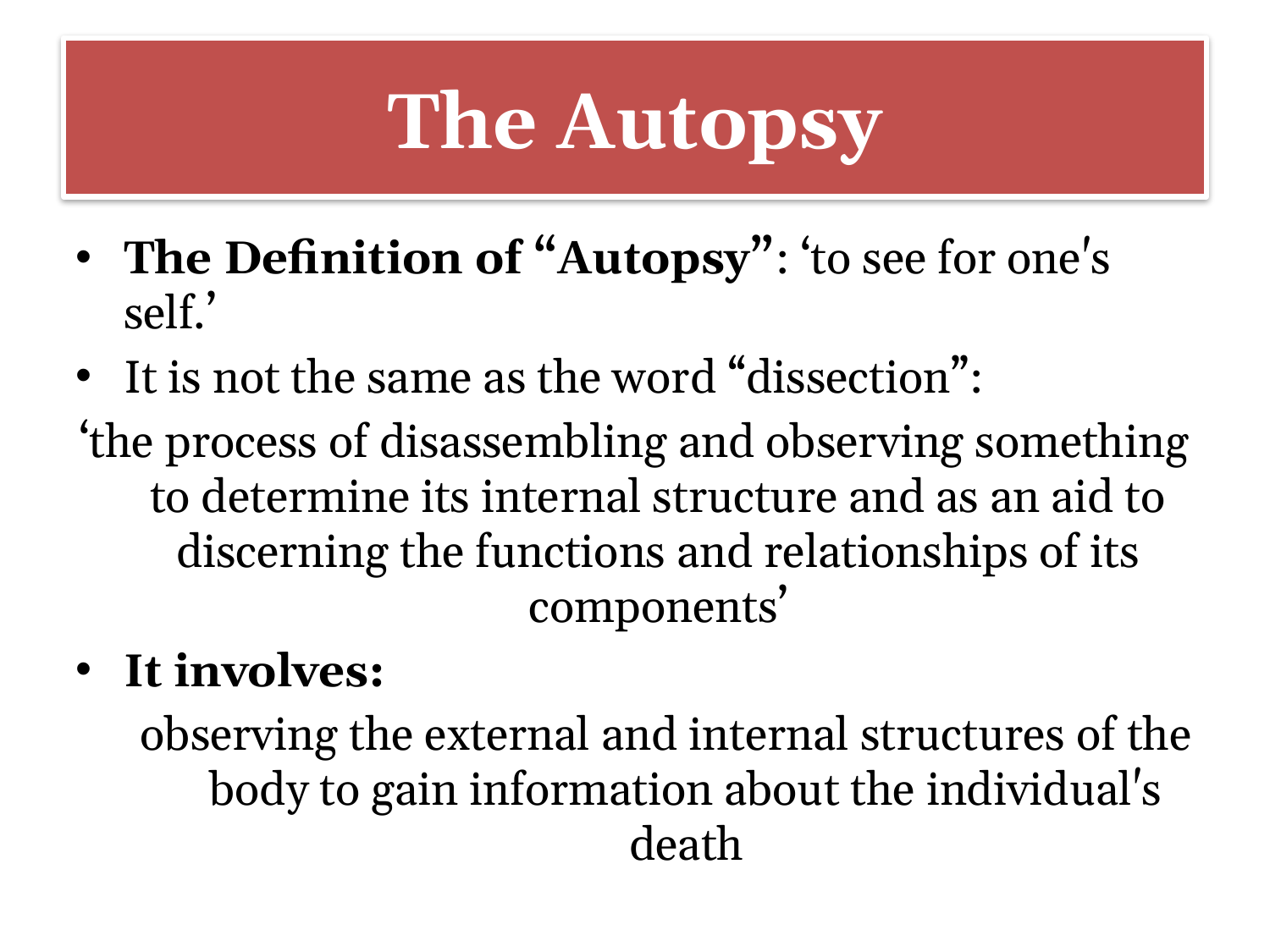

# The Autopsy
The Definition of “Autopsy”: ‘to see for one's self.’
It is not the same as the word “dissection”:
‘the process of disassembling and observing something to determine its internal structure and as an aid to discerning the functions and relationships of its components’
It involves:
observing the external and internal structures of the body to gain information about the individual's death